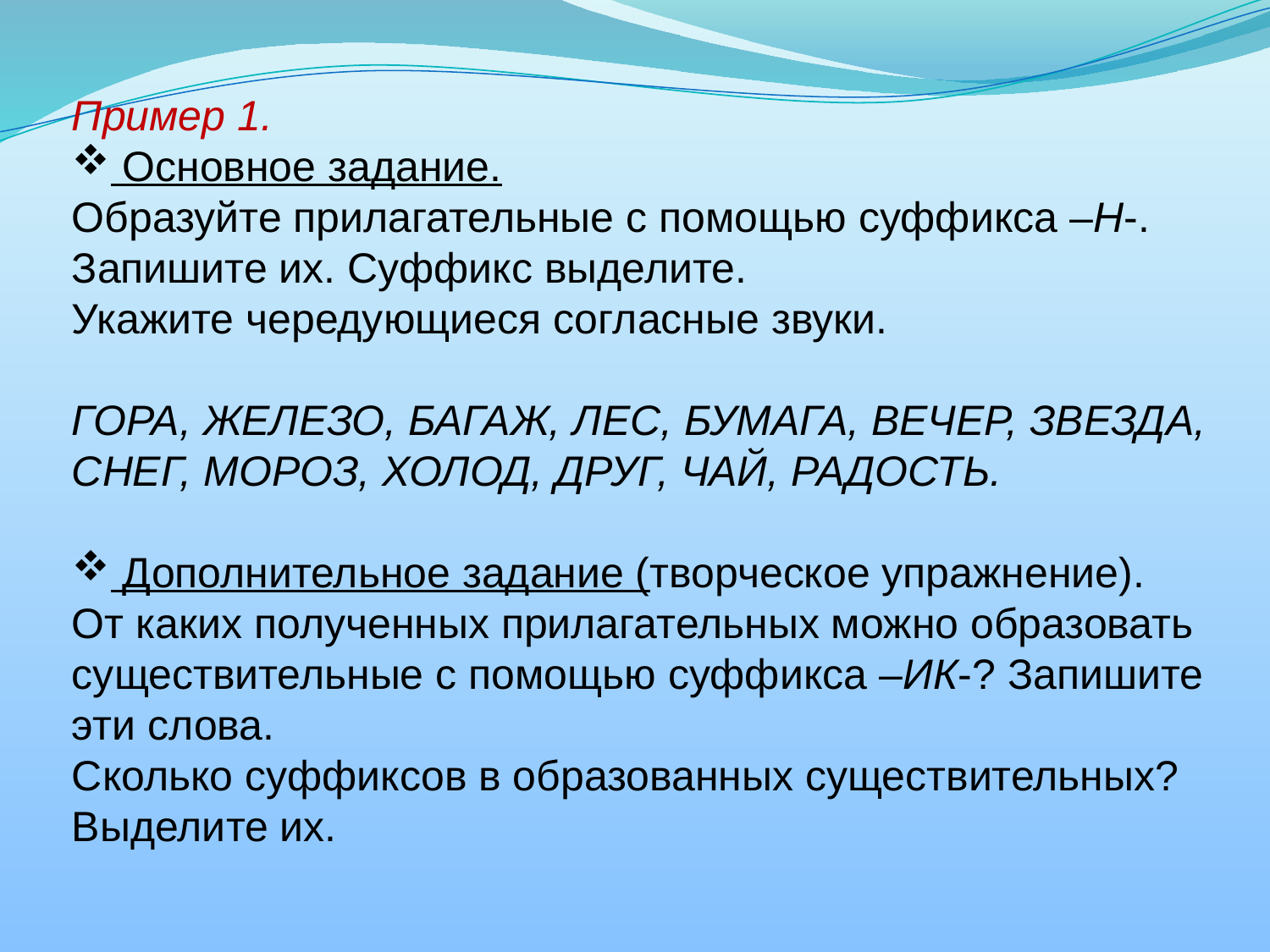

Пример 1.
 Основное задание.
Образуйте прилагательные с помощью суффикса –Н-.
Запишите их. Суффикс выделите.
Укажите чередующиеся согласные звуки.

ГОРА, ЖЕЛЕЗО, БАГАЖ, ЛЕС, БУМАГА, ВЕЧЕР, ЗВЕЗДА, СНЕГ, МОРОЗ, ХОЛОД, ДРУГ, ЧАЙ, РАДОСТЬ.

 Дополнительное задание (творческое упражнение).
От каких полученных прилагательных можно образовать существительные с помощью суффикса –ИК-? Запишите эти слова.
Сколько суффиксов в образованных существительных? Выделите их.